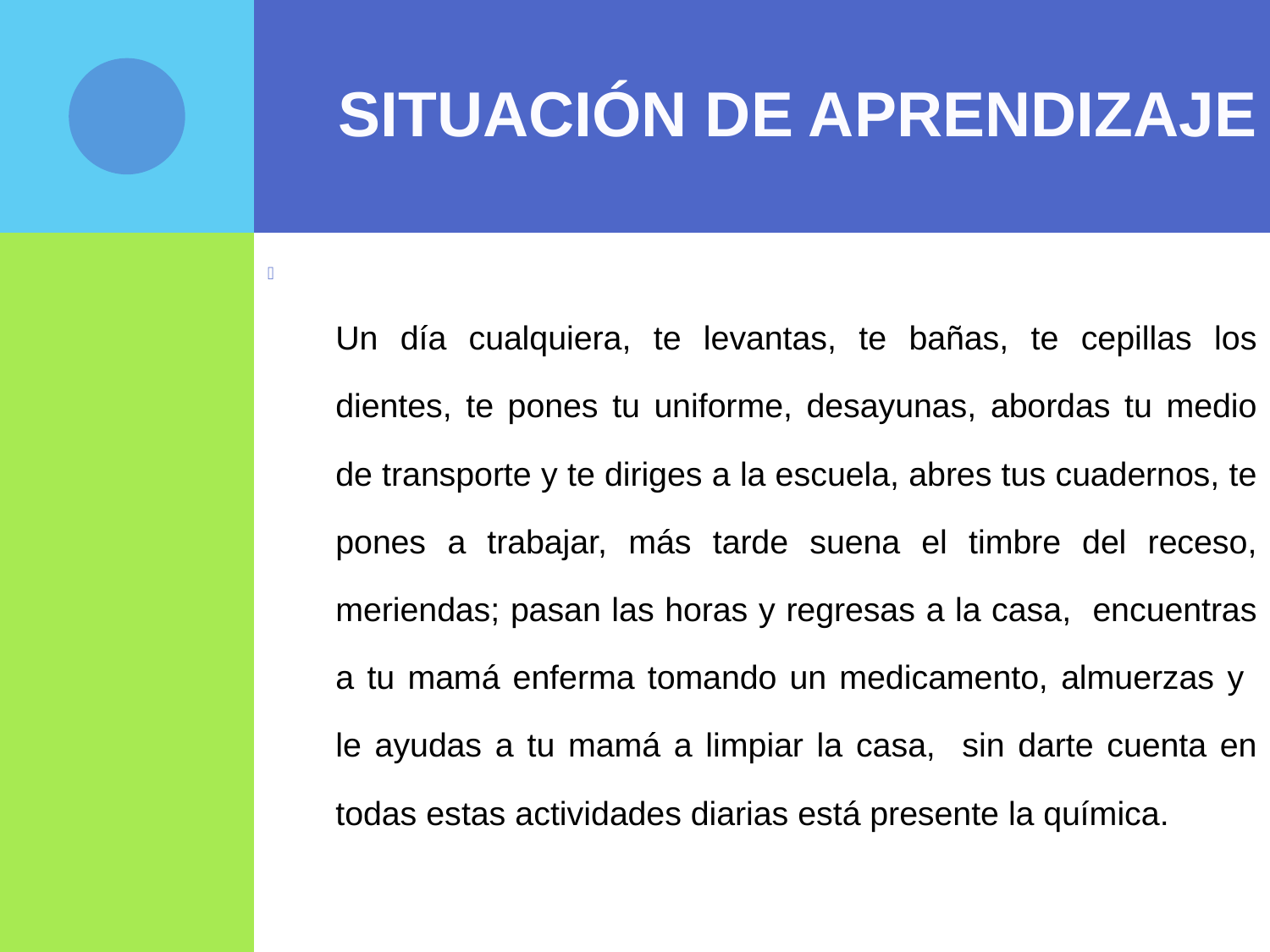

# SITUACIÓN DE APRENDIZAJE
Un día cualquiera, te levantas, te bañas, te cepillas los dientes, te pones tu uniforme, desayunas, abordas tu medio de transporte y te diriges a la escuela, abres tus cuadernos, te pones a trabajar, más tarde suena el timbre del receso, meriendas; pasan las horas y regresas a la casa,  encuentras a tu mamá enferma tomando un medicamento, almuerzas y  le ayudas a tu mamá a limpiar la casa,  sin darte cuenta en todas estas actividades diarias está presente la química.